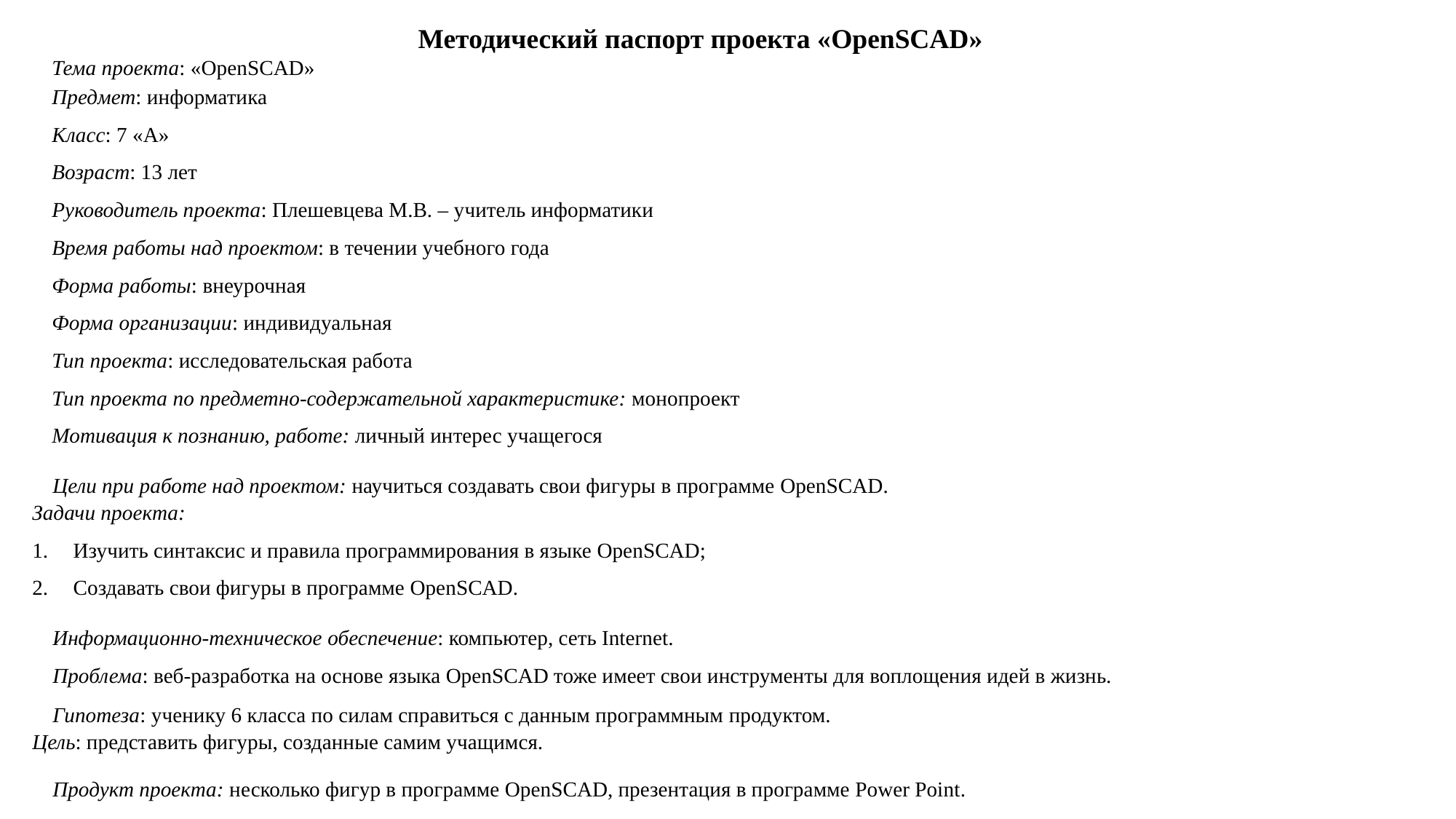

Методический паспорт проекта «OpenSCAD»

Тема проекта: «OpenSCAD»

Предмет: информатика

Класс: 7 «А»

Возраст: 13 лет

Руководитель проекта: Плешевцева М.В. – учитель информатики

Время работы над проектом: в течении учебного года

Форма работы: внеурочная

Форма организации: индивидуальная

Тип проекта: исследовательская работа

Тип проекта по предметно-содержательной характеристике: монопроект

Мотивация к познанию, работе: личный интерес учащегося

Цели при работе над проектом: научиться создавать свои фигуры в программе OpenSCAD.

Задачи проекта:

Изучить синтаксис и правила программирования в языке OpenSCAD;

Создавать свои фигуры в программе OpenSCAD.

Информационно-техническое обеспечение: компьютер, сеть Internet.

Проблема: веб-разработка на основе языка OpenSCAD тоже имеет свои инструменты для воплощения идей в жизнь.

Гипотеза: ученику 6 класса по силам справиться с данным программным продуктом.

Цель: представить фигуры, созданные самим учащимся.

Продукт проекта: несколько фигур в программе OpenSCAD, презентация в программе Power Point.